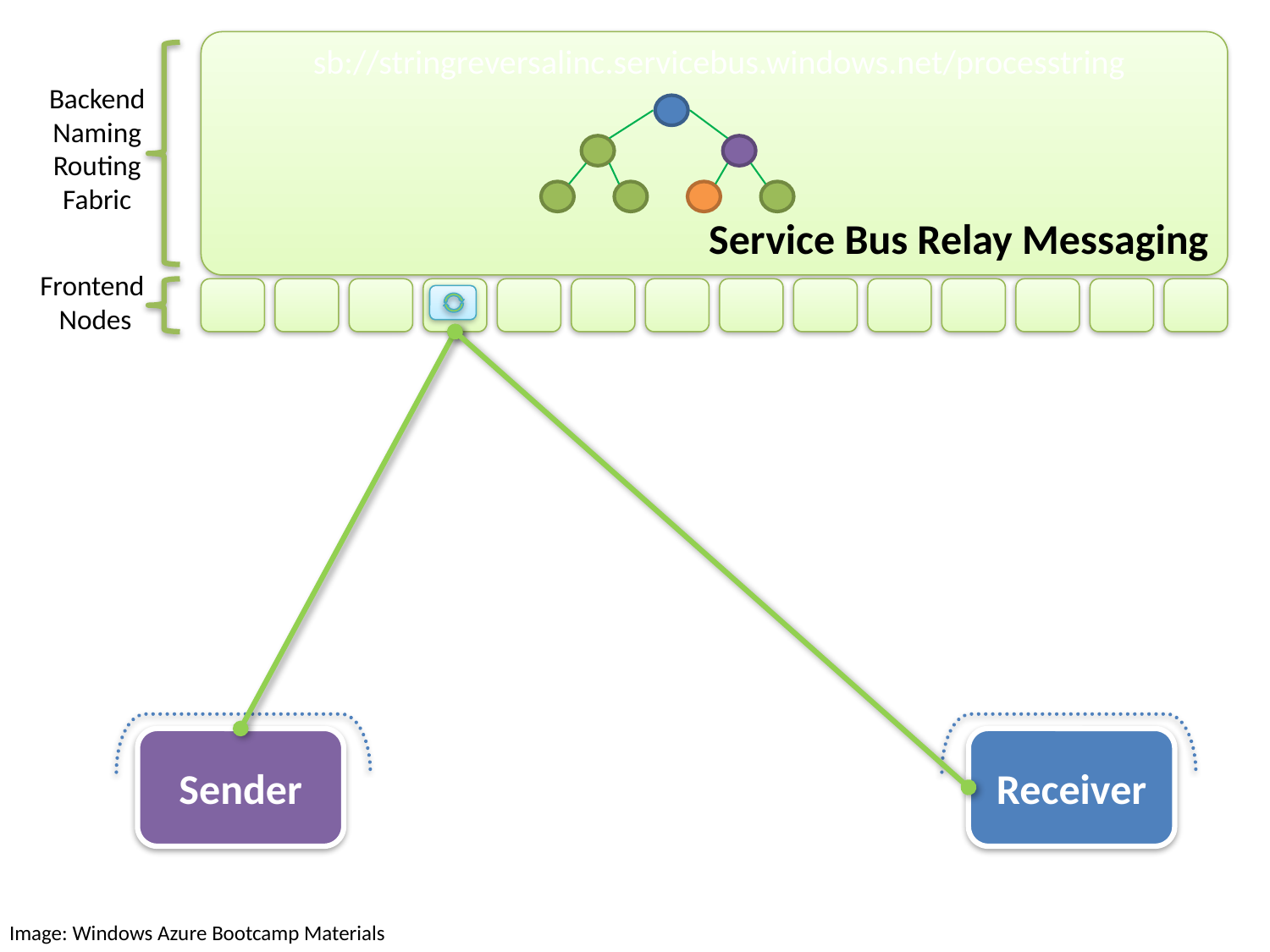

Service Bus Relay Messaging

sb://stringreversalinc.servicebus.windows.net/processtring
Backend
Naming
Routing
Fabric

Frontend
Nodes

Sender
Receiver
Image: Windows Azure Bootcamp Materials